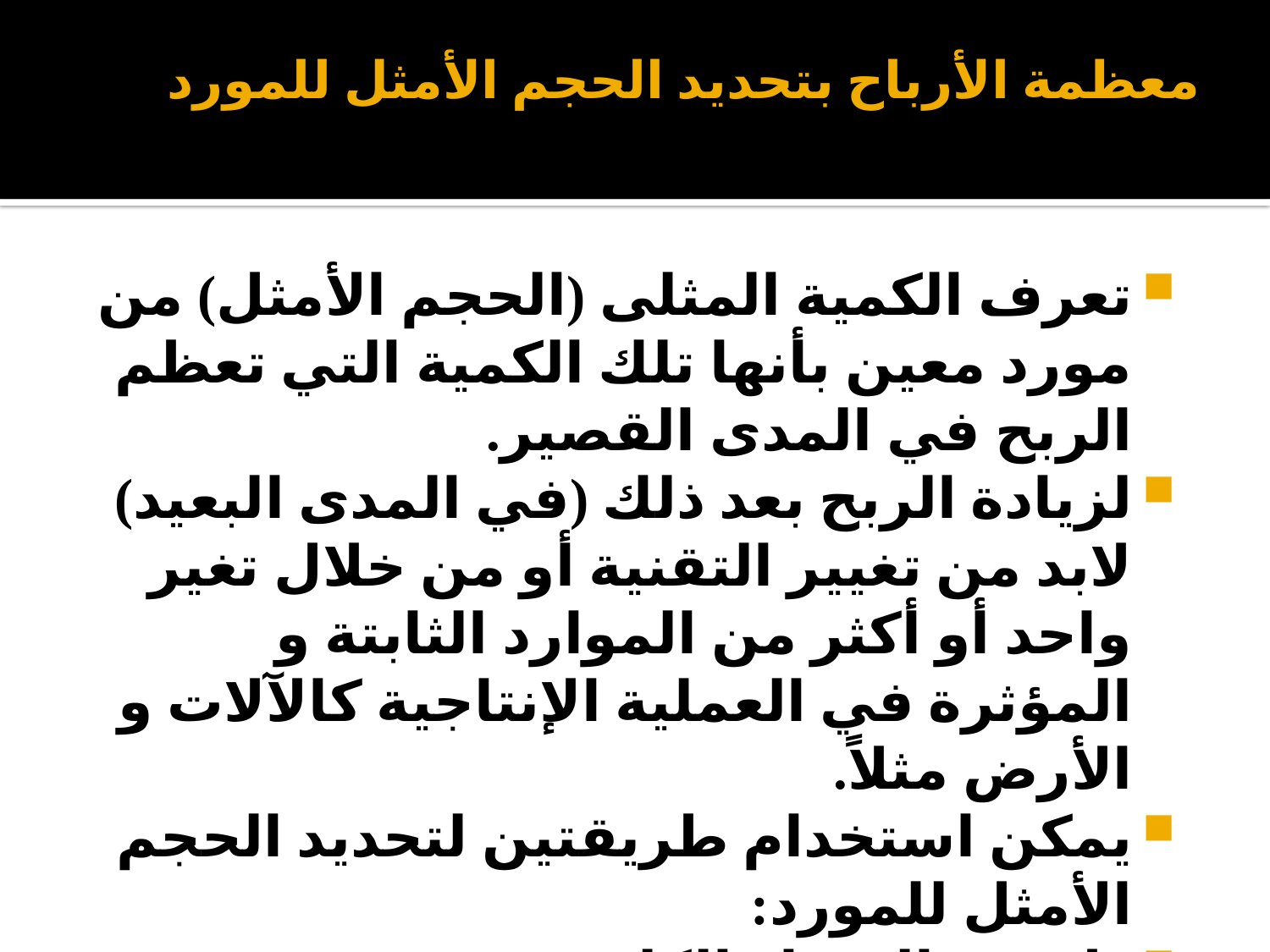

# معظمة الأرباح بتحديد الحجم الأمثل للمورد
تعرف الكمية المثلى (الحجم الأمثل) من مورد معين بأنها تلك الكمية التي تعظم الربح في المدى القصير.
لزيادة الربح بعد ذلك (في المدى البعيد) لابد من تغيير التقنية أو من خلال تغير واحد أو أكثر من الموارد الثابتة و المؤثرة في العملية الإنتاجية كالآلات و الأرض مثلاً.
يمكن استخدام طريقتين لتحديد الحجم الأمثل للمورد:
طريقة المعيار الكلي
طريقة المعيار الحدي